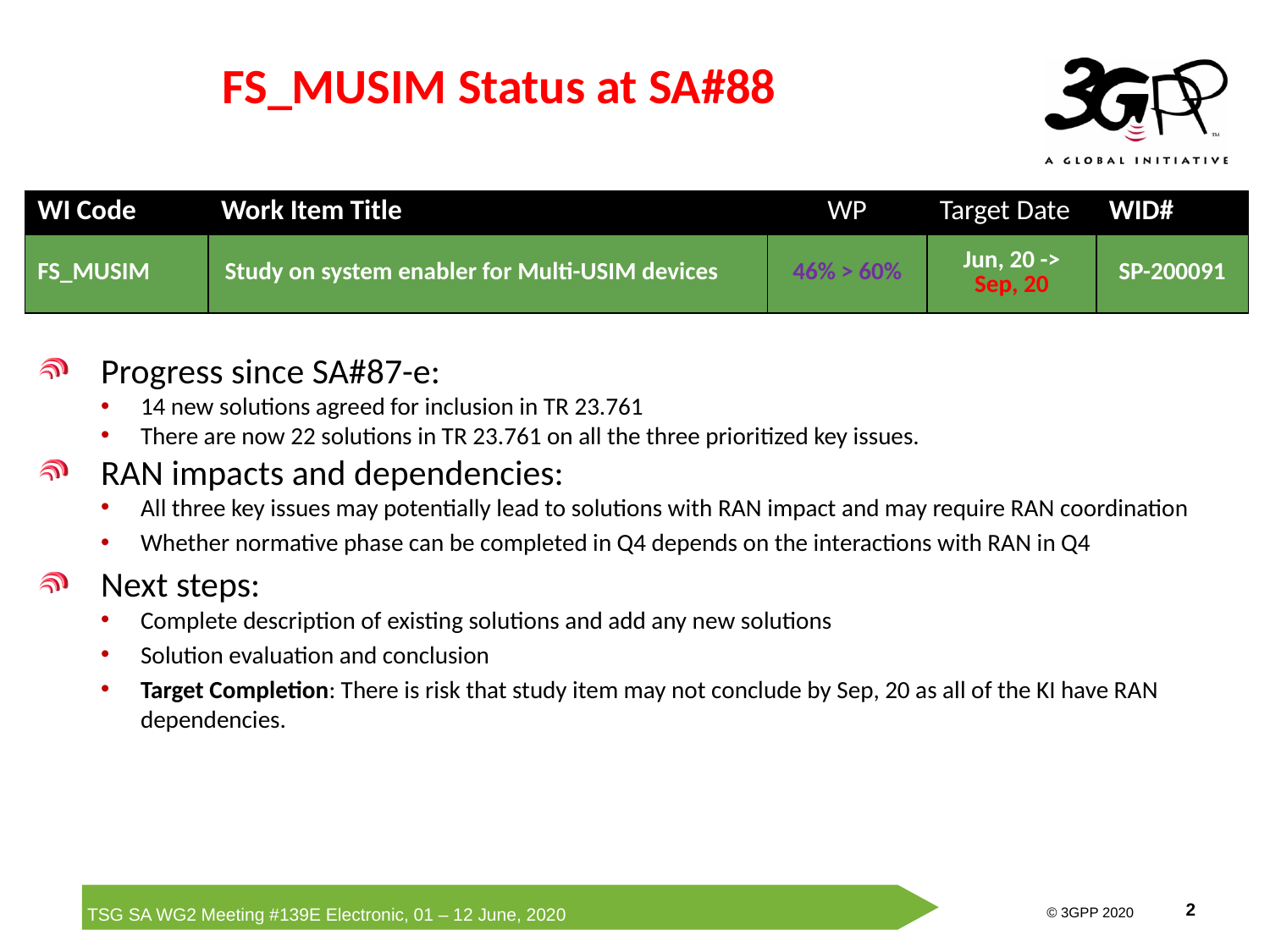

# FS_MUSIM Status at SA#88
| WI Code | Work Item Title | WP | Target Date | WID# |
| --- | --- | --- | --- | --- |
| FS\_MUSIM | Study on system enabler for Multi-USIM devices | 46% > 60% | Jun, 20 -> Sep, 20 | SP-200091 |
Progress since SA#87-e:
14 new solutions agreed for inclusion in TR 23.761
There are now 22 solutions in TR 23.761 on all the three prioritized key issues.
RAN impacts and dependencies:
All three key issues may potentially lead to solutions with RAN impact and may require RAN coordination
Whether normative phase can be completed in Q4 depends on the interactions with RAN in Q4
Next steps:
Complete description of existing solutions and add any new solutions
Solution evaluation and conclusion
Target Completion: There is risk that study item may not conclude by Sep, 20 as all of the KI have RAN dependencies.